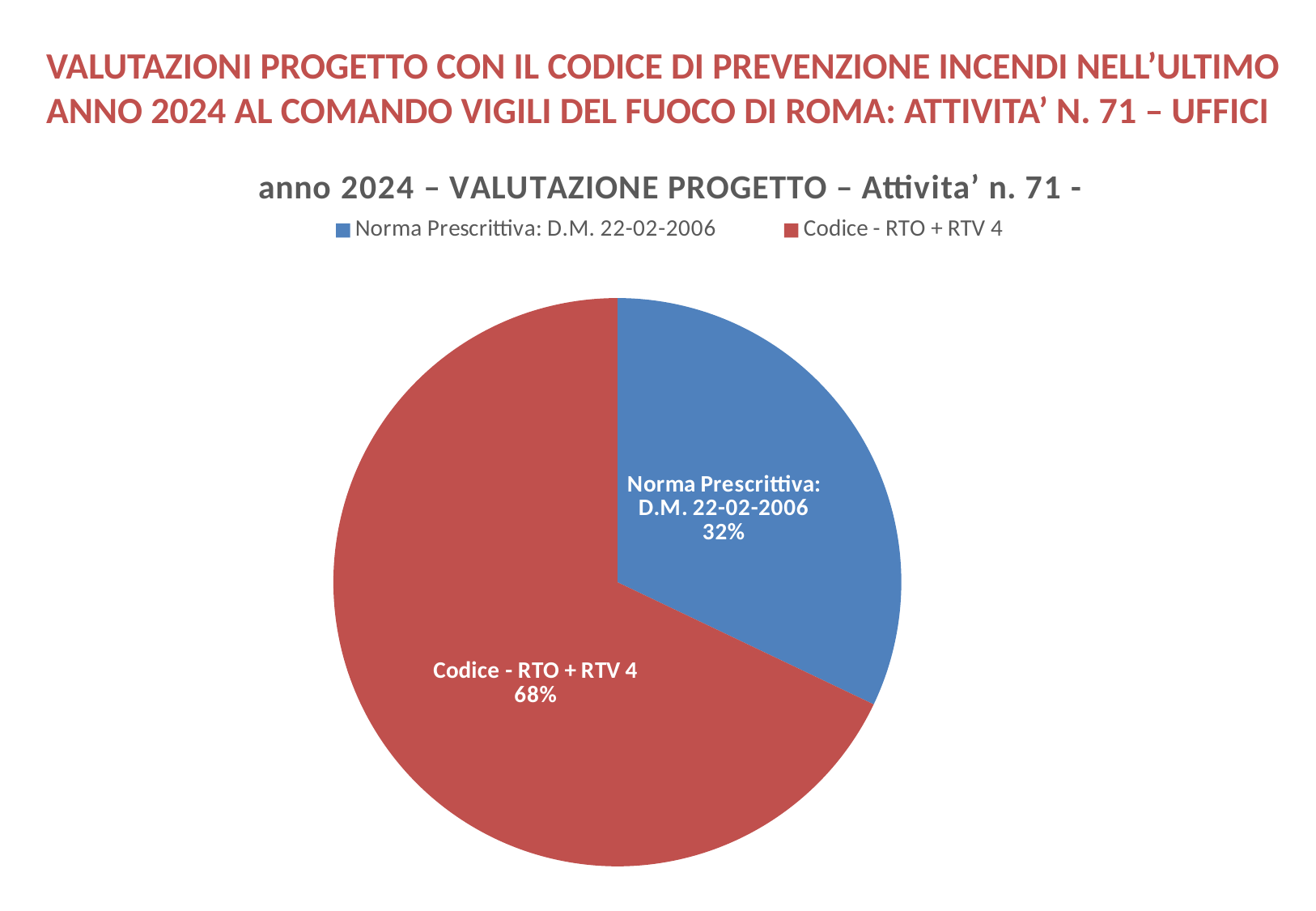

# VALUTAZIONI PROGETTO CON IL CODICE DI PREVENZIONE INCENDI NELL’ULTIMO ANNO 2024 AL COMANDO VIGILI DEL FUOCO DI ROMA: ATTIVITA’ N. 71 – UFFICI

### Chart: anno 2024 – VALUTAZIONE PROGETTO – Attivita’ n. 71 -

| Category |  |
|---|---|
| Norma Prescrittiva: D.M. 22-02-2006 | 17.0 |
| Codice - RTO + RTV 4 | 36.0 |